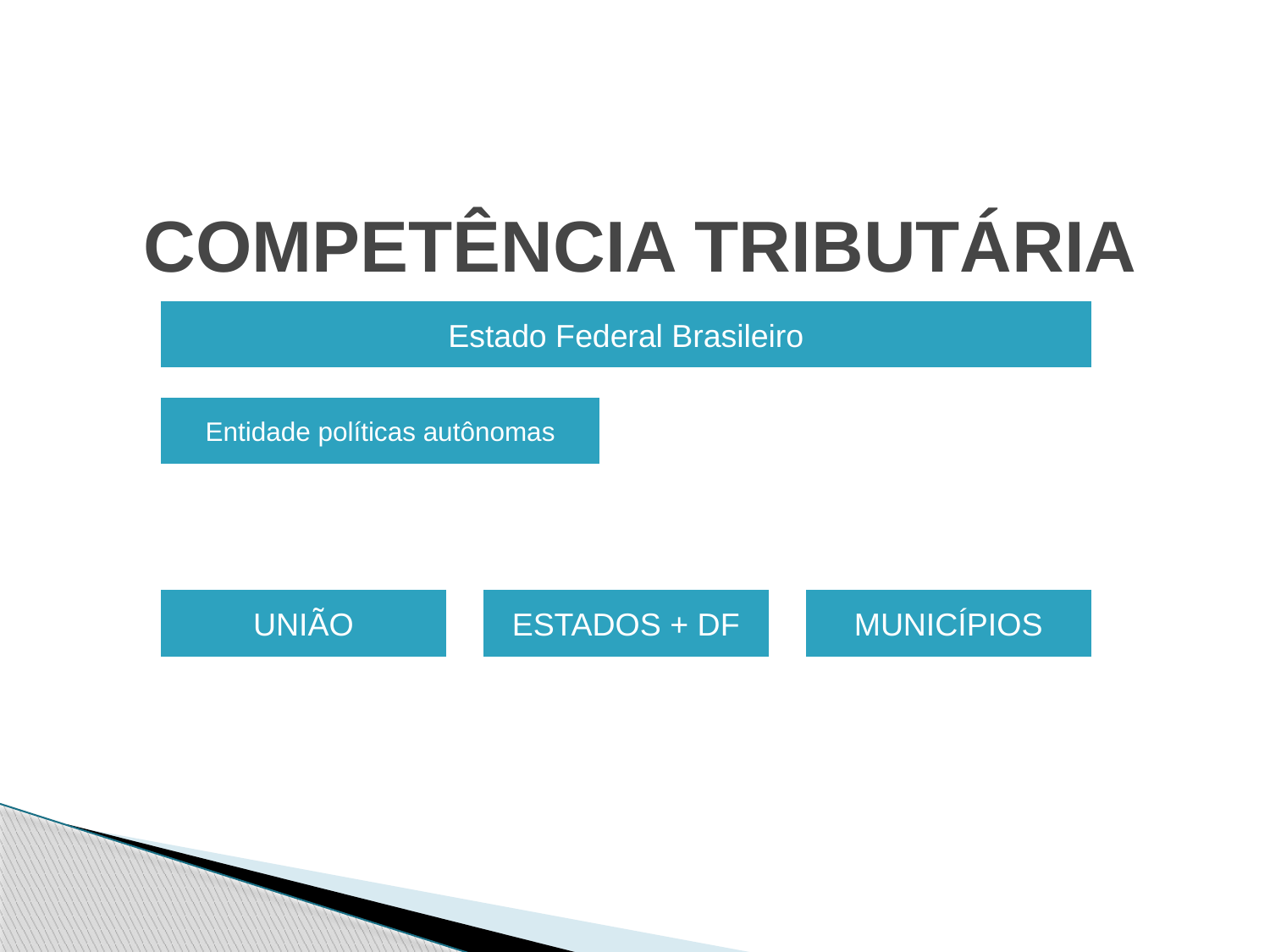

# COMPETÊNCIA TRIBUTÁRIA
Estado Federal Brasileiro
Entidade políticas autônomas
UNIÃO
ESTADOS + DF
MUNICÍPIOS